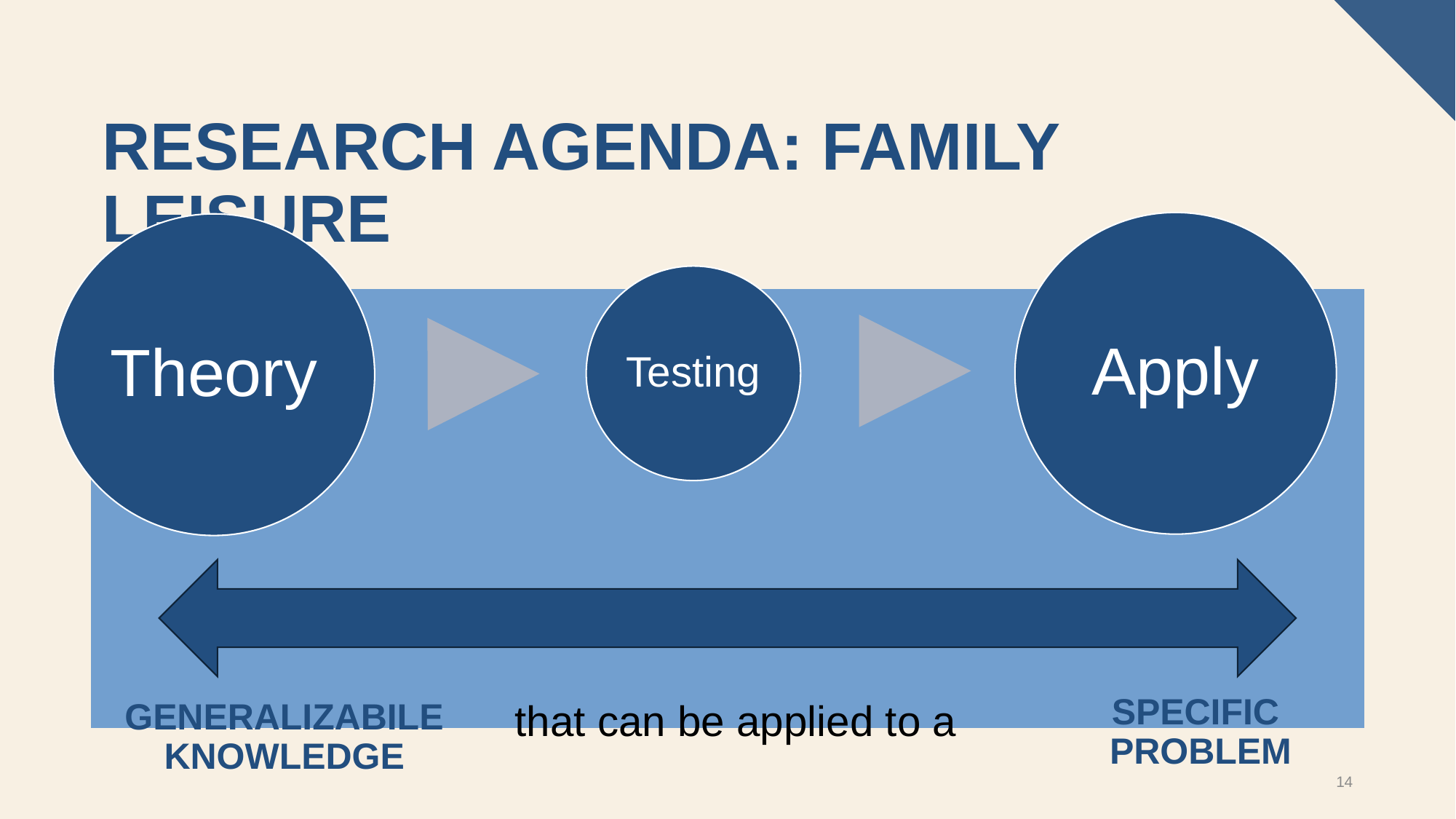

# Research Agenda: Family Leisure
Theory
Testing
Apply

SPECIFIC
Problem
that can be applied to a
GENERALIZABILE
Knowledge
14